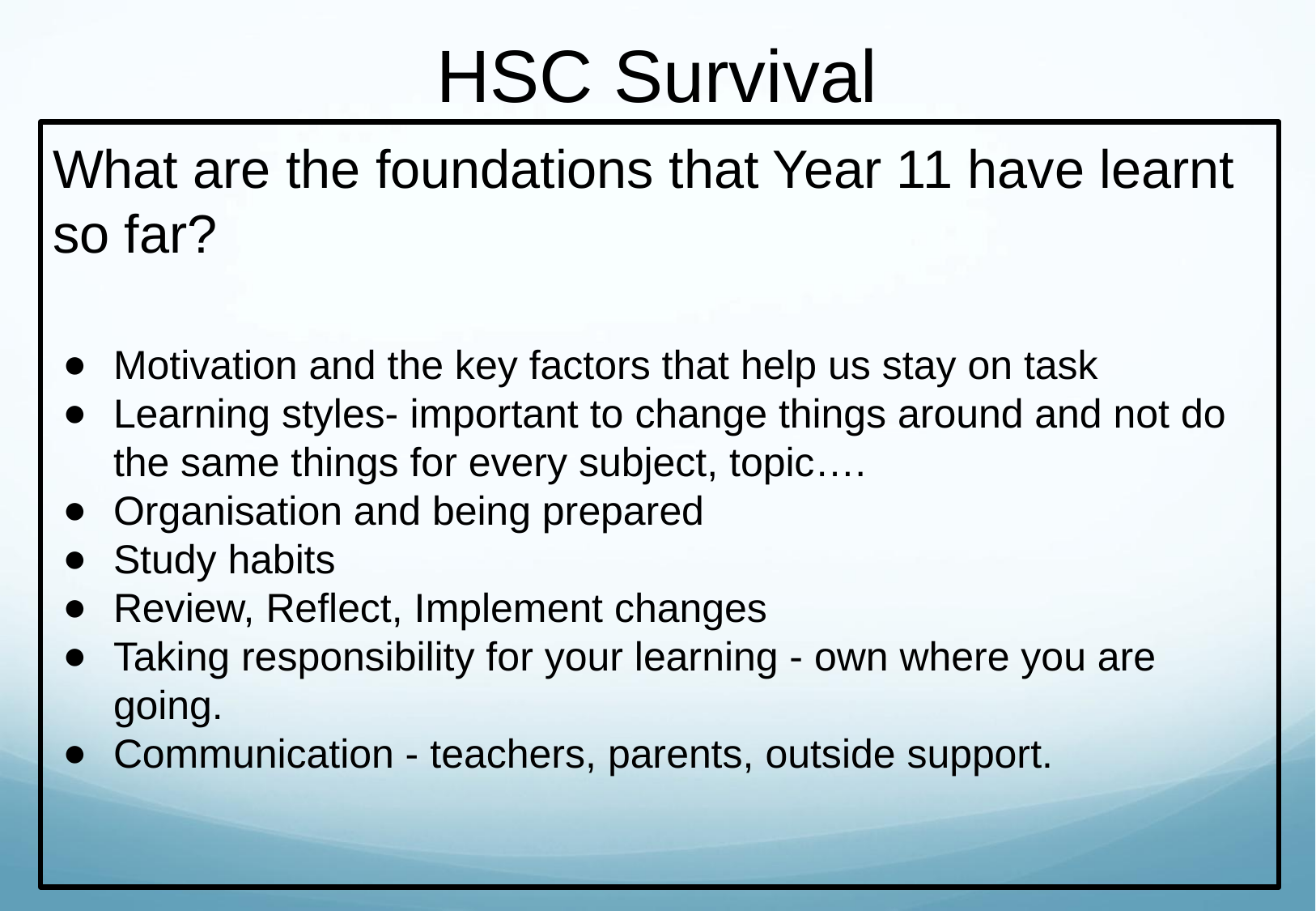

# HSC Survival
What are the foundations that Year 11 have learnt so far?

Motivation and the key factors that help us stay on task
Learning styles- important to change things around and not do the same things for every subject, topic….
Organisation and being prepared
Study habits
Review, Reflect, Implement changes
Taking responsibility for your learning - own where you are going.
Communication - teachers, parents, outside support.